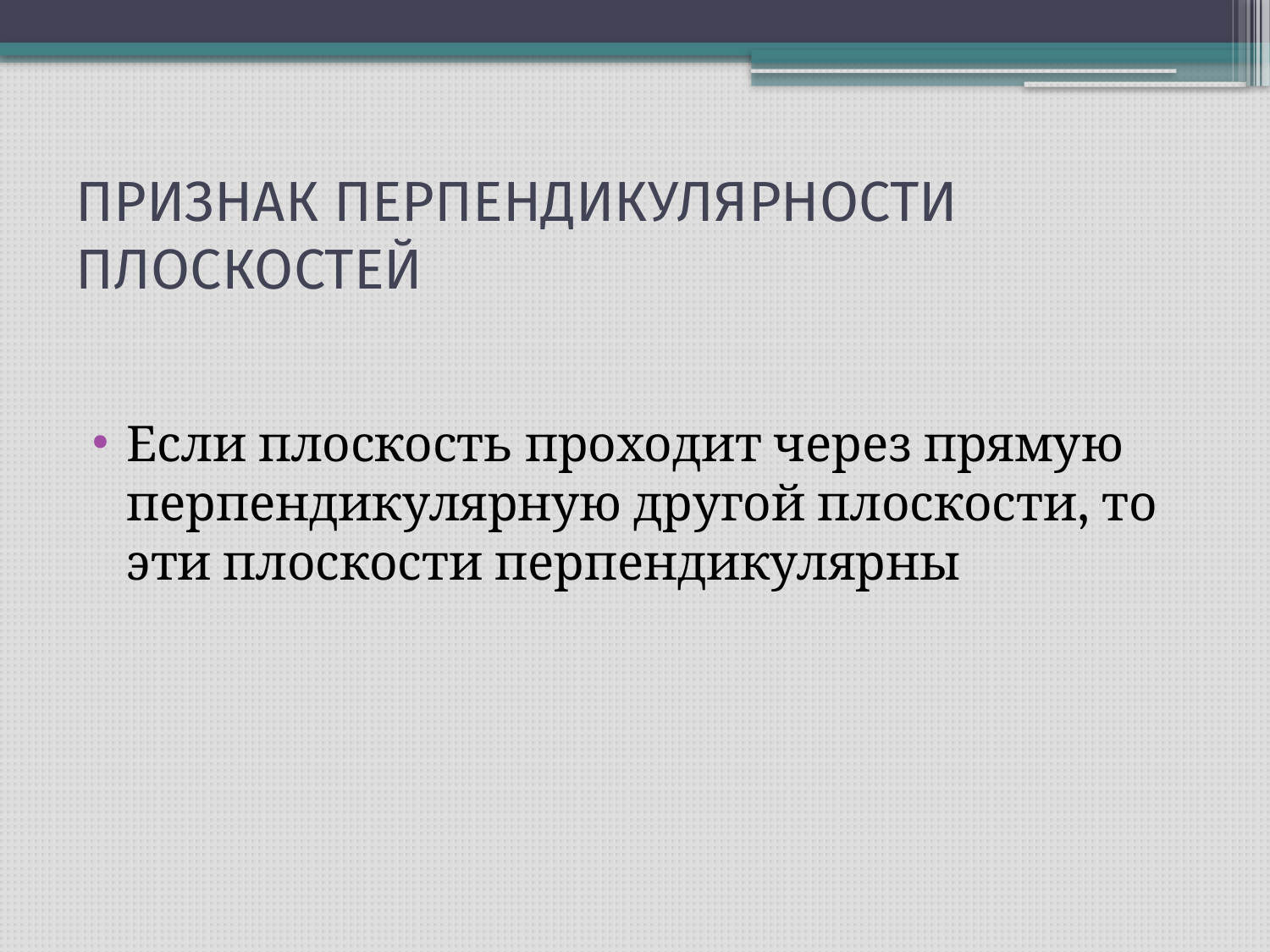

# ПРИЗНАК ПЕРПЕНДИКУЛЯРНОСТИ ПЛОСКОСТЕЙ
Если плоскость проходит через прямую перпендикулярную другой плоскости, то эти плоскости перпендикулярны